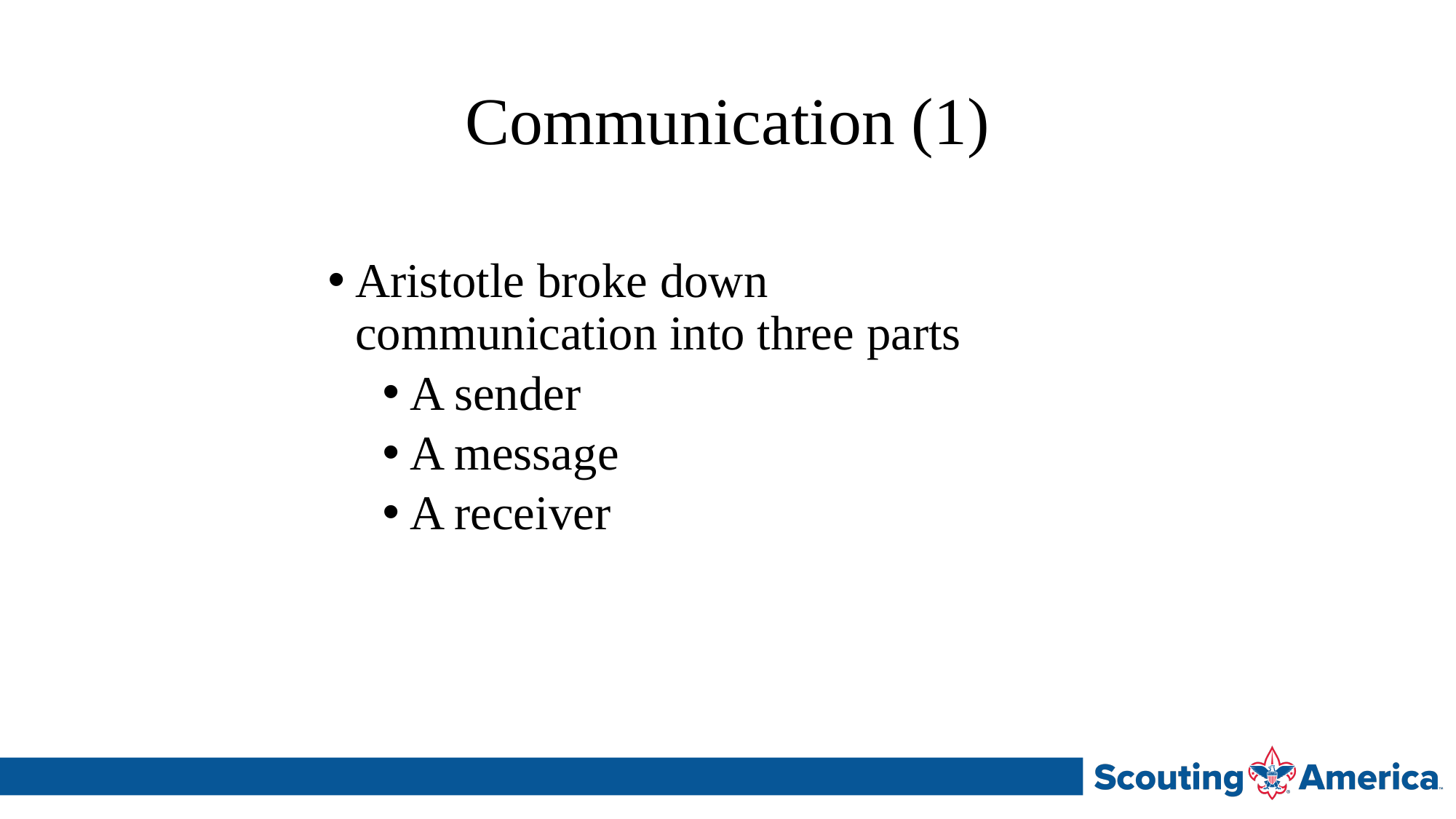

# Communication (1)
Aristotle broke down communication into three parts
A sender
A message
A receiver